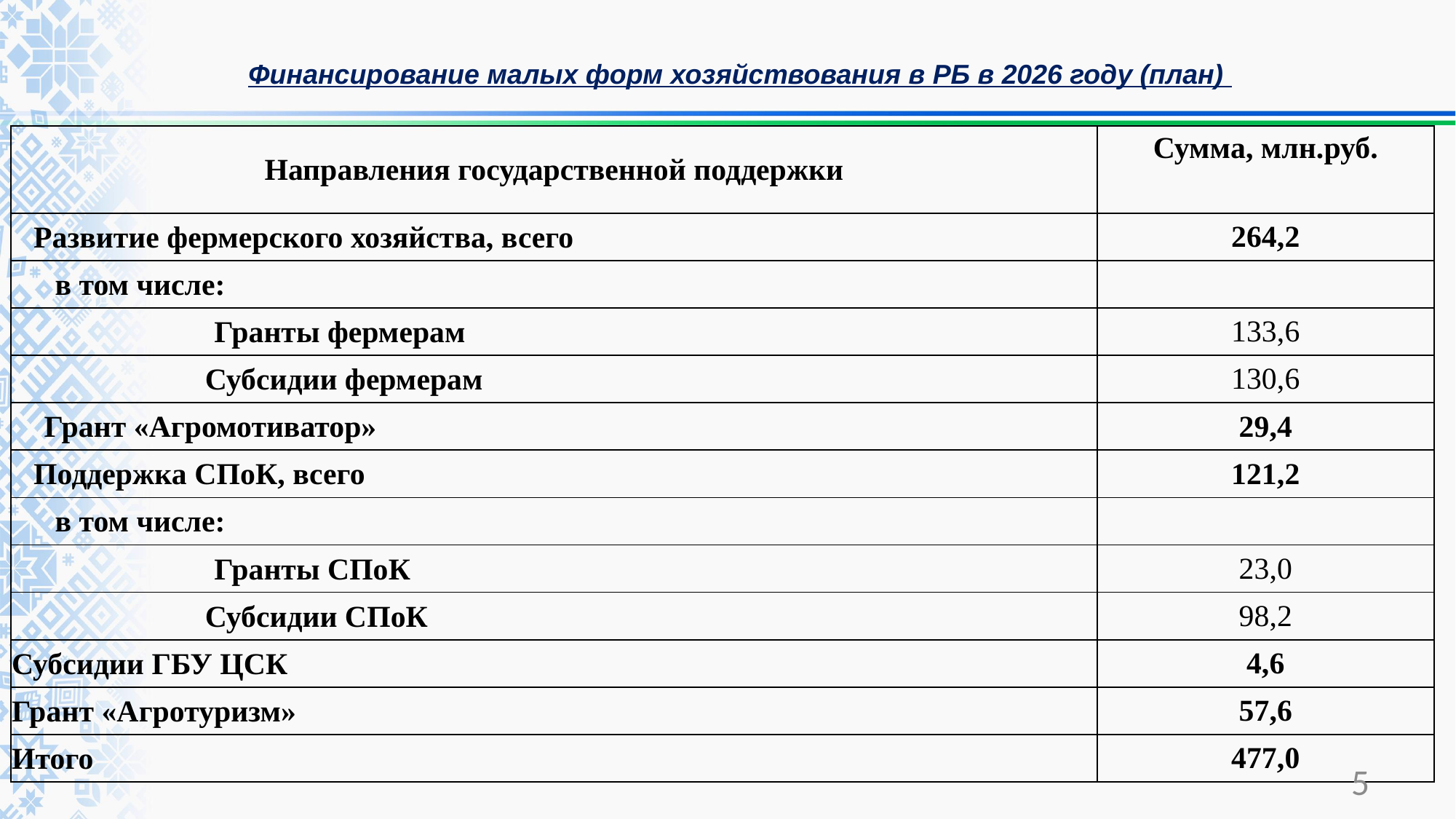

Финансирование малых форм хозяйствования в РБ в 2026 году (план)
| Направления государственной поддержки | Сумма, млн.руб. |
| --- | --- |
| Развитие фермерского хозяйства, всего | 264,2 |
| в том числе: |  |
| Гранты фермерам | 133,6 |
| Субсидии фермерам | 130,6 |
| Грант «Агромотиватор» | 29,4 |
| Поддержка СПоК, всего | 121,2 |
| в том числе: |  |
| Гранты СПоК | 23,0 |
| Субсидии СПоК | 98,2 |
| Субсидии ГБУ ЦСК | 4,6 |
| Грант «Агротуризм» | 57,6 |
| Итого | 477,0 |
5